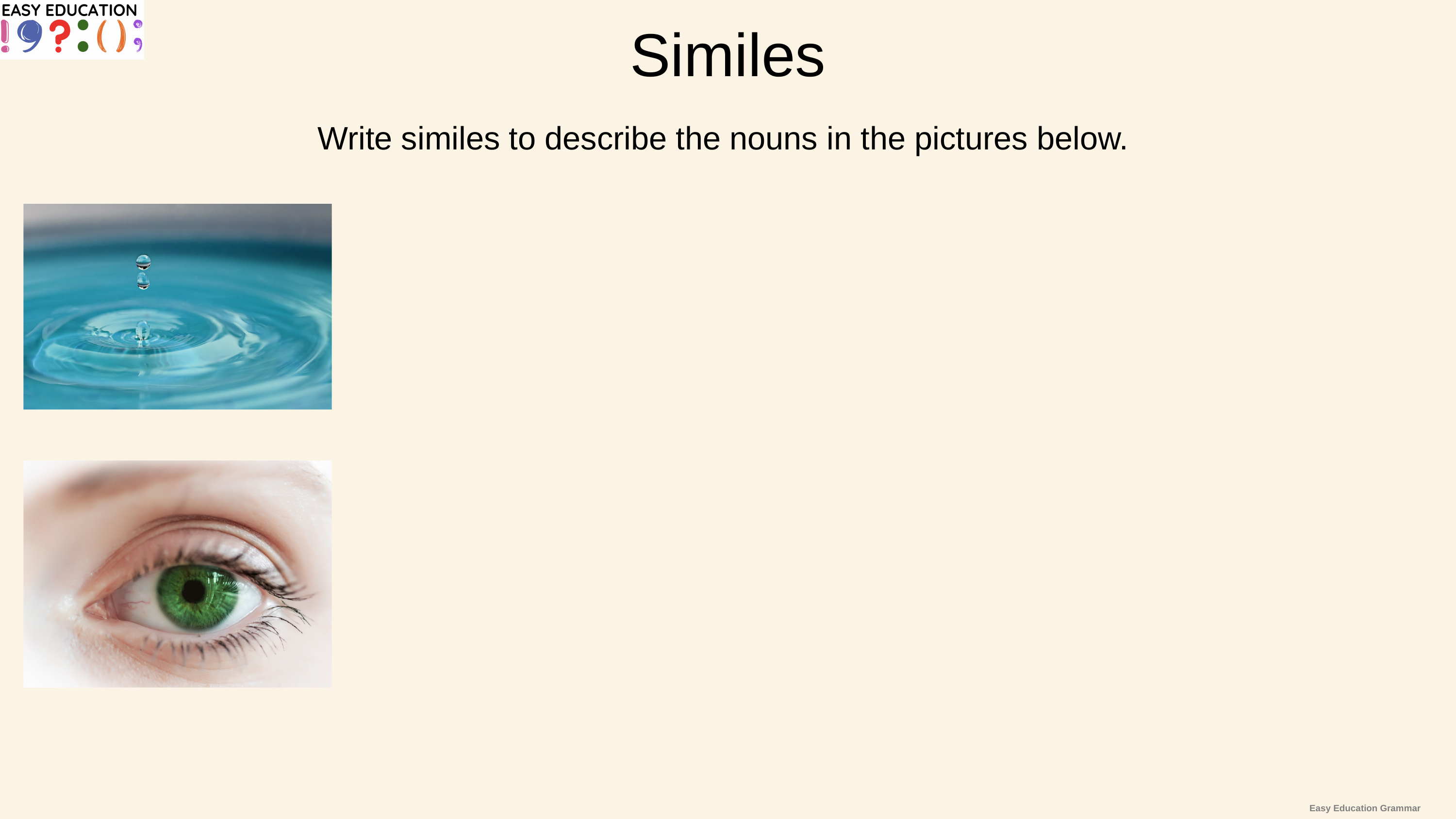

Similes
Write similes to describe the nouns in the pictures below.